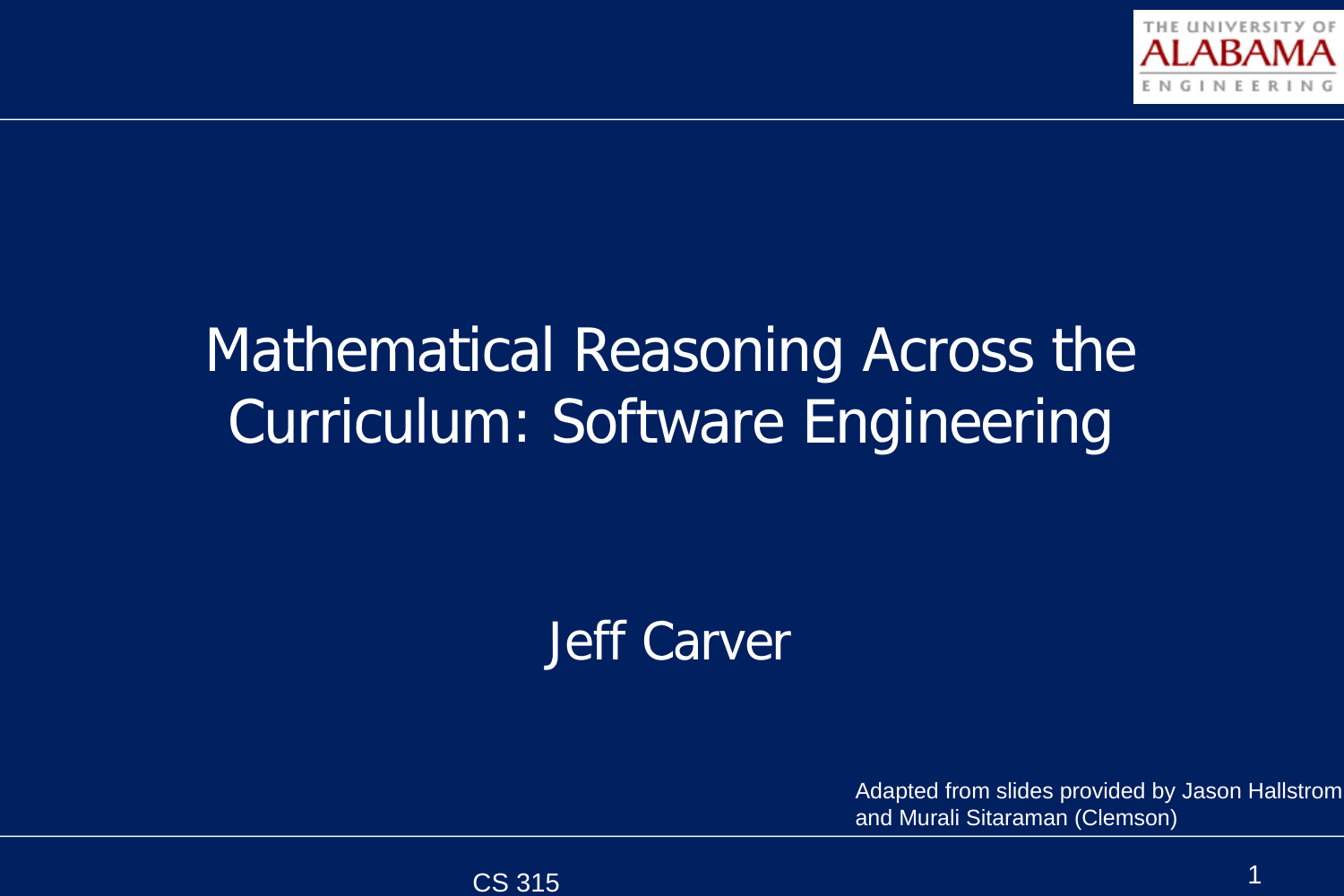

# Mathematical Reasoning Across the Curriculum: Software Engineering
Jeff Carver
Adapted from slides provided by Jason Hallstrom
and Murali Sitaraman (Clemson)
CS 315                                                                             Spring 2011
1